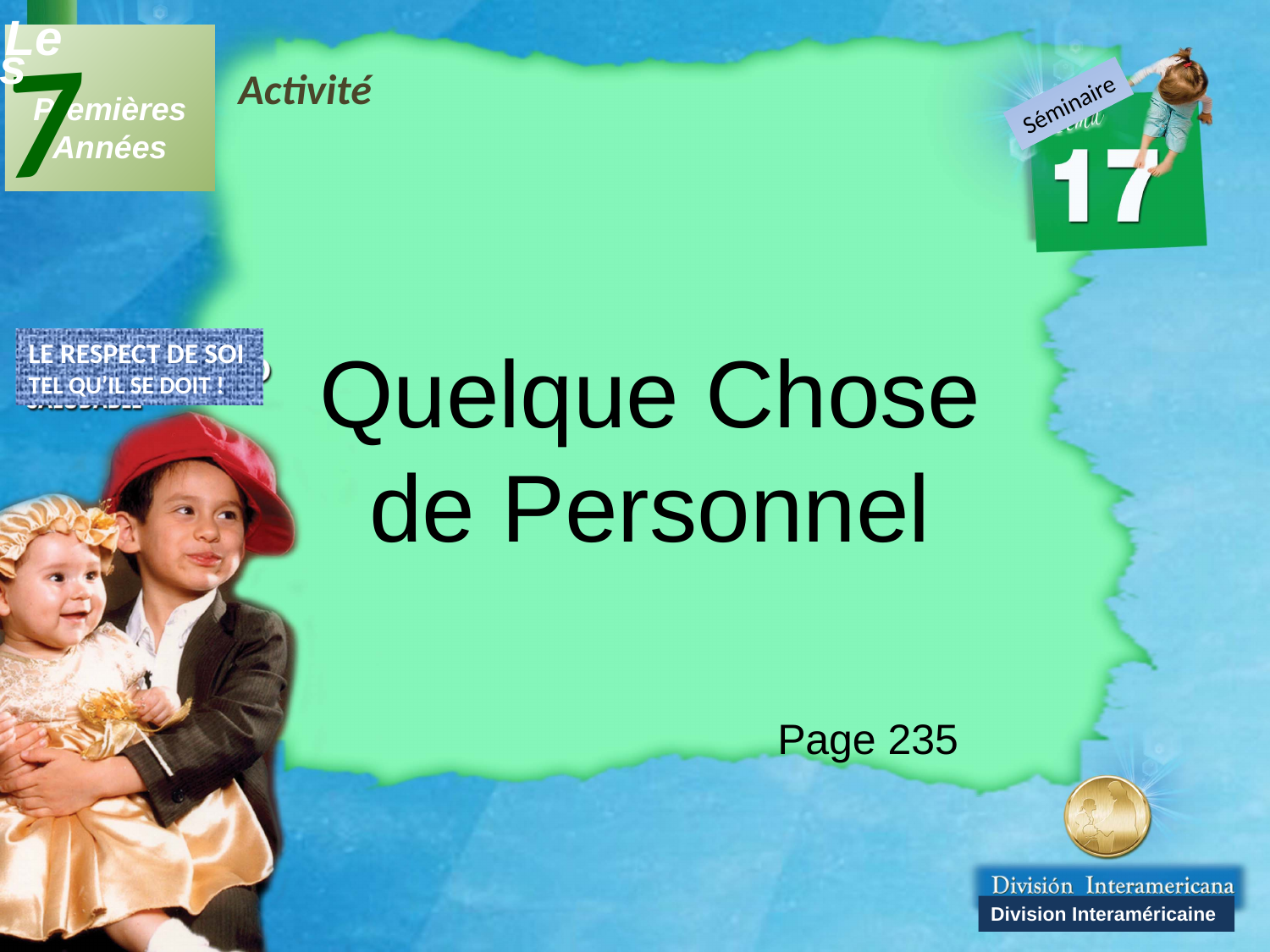

7
Les
         Premières
Années
Activité
Quelque Chose de Personnel
Page 235
Séminaire
LE RESPECT DE SOI
TEL QU’IL SE DOIT !
Division Interaméricaine